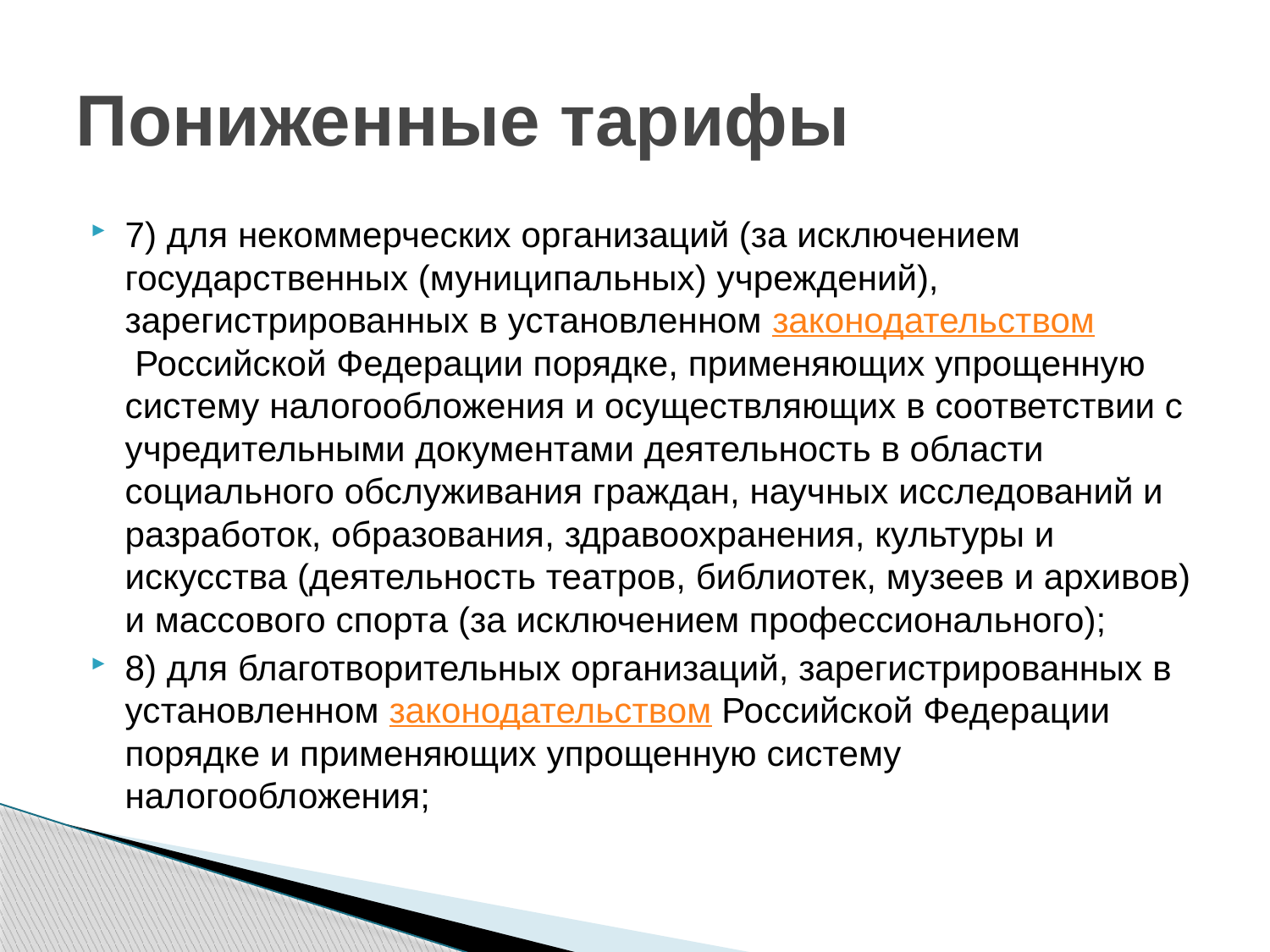

# Пониженные тарифы
7) для некоммерческих организаций (за исключением государственных (муниципальных) учреждений), зарегистрированных в установленном законодательством Российской Федерации порядке, применяющих упрощенную систему налогообложения и осуществляющих в соответствии с учредительными документами деятельность в области социального обслуживания граждан, научных исследований и разработок, образования, здравоохранения, культуры и искусства (деятельность театров, библиотек, музеев и архивов) и массового спорта (за исключением профессионального);
8) для благотворительных организаций, зарегистрированных в установленном законодательством Российской Федерации порядке и применяющих упрощенную систему налогообложения;